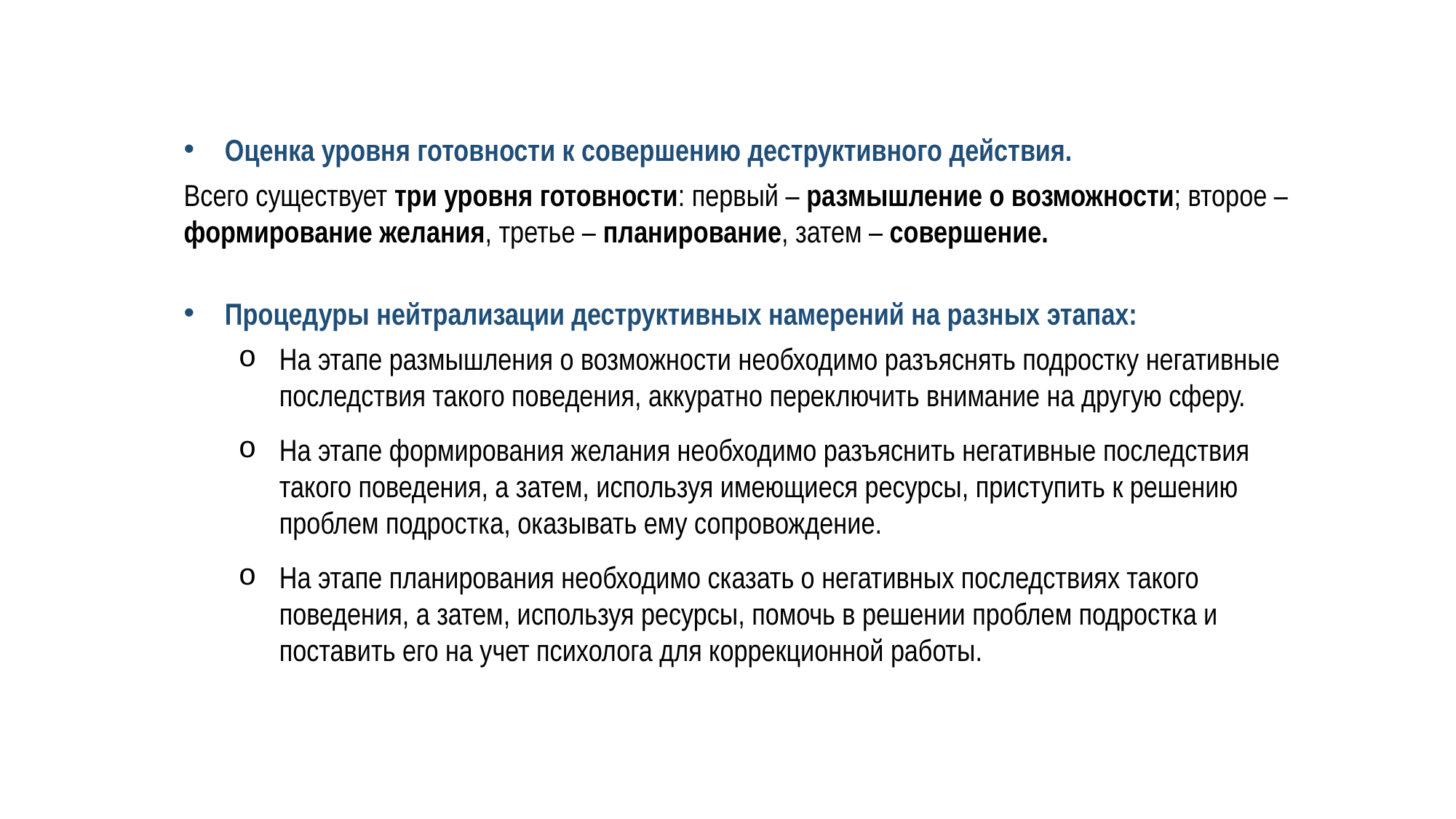

Оценка уровня готовности к совершению деструктивного действия.
Всего существует три уровня готовности: первый – размышление о возможности; второе – формирование желания, третье – планирование, затем – совершение.

Процедуры нейтрализации деструктивных намерений на разных этапах:
На этапе размышления о возможности необходимо разъяснять подростку негативные последствия такого поведения, аккуратно переключить внимание на другую сферу.
На этапе формирования желания необходимо разъяснить негативные последствия такого поведения, а затем, используя имеющиеся ресурсы, приступить к решению проблем подростка, оказывать ему сопровождение.
На этапе планирования необходимо сказать о негативных последствиях такого поведения, а затем, используя ресурсы, помочь в решении проблем подростка и поставить его на учет психолога для коррекционной работы.